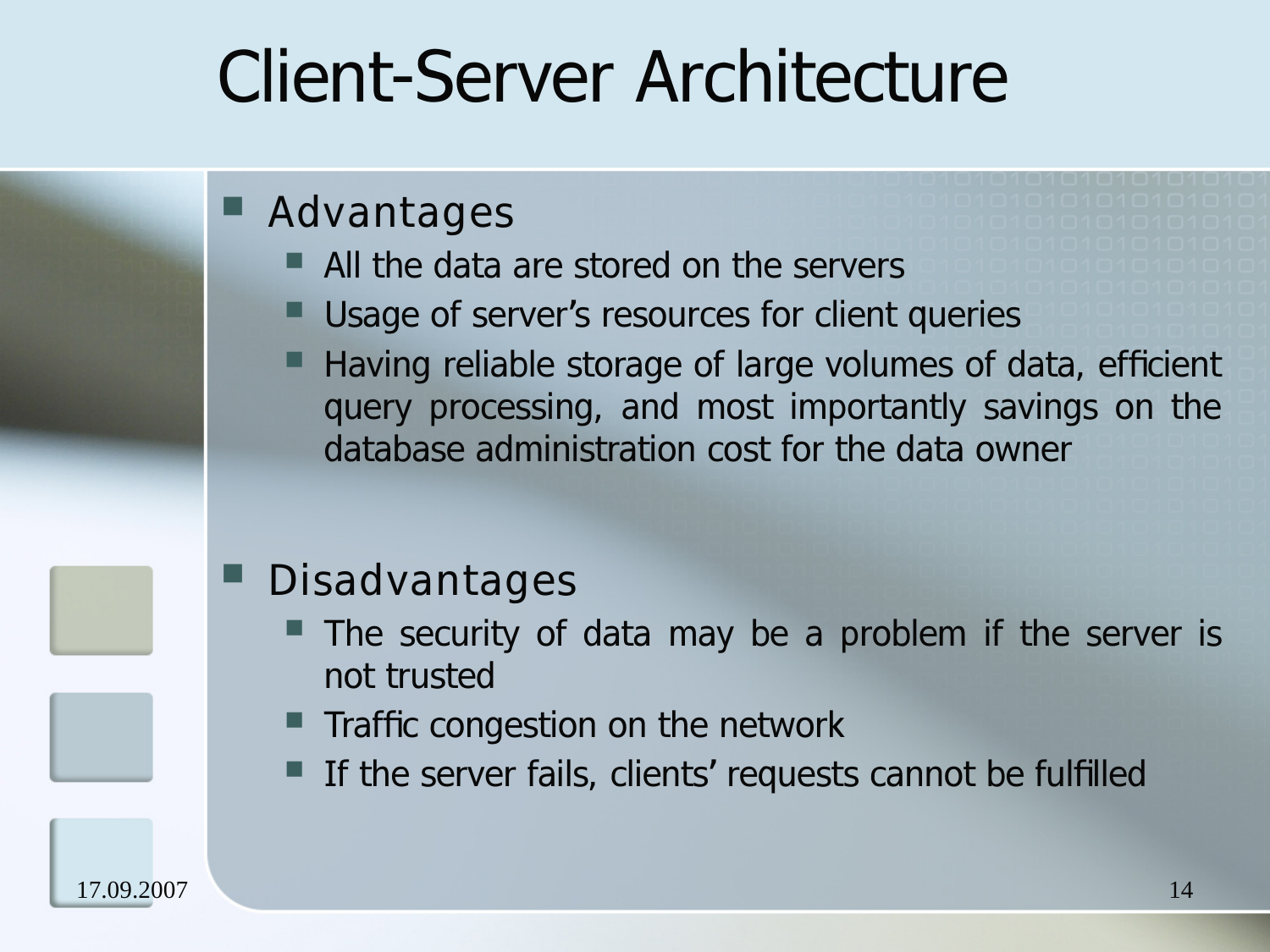

# Client-Server Architecture
Advantages
All the data are stored on the servers
Usage of server’s resources for client queries
Having reliable storage of large volumes of data, efficient query processing, and most importantly savings on the database administration cost for the data owner

Disadvantages
The security of data may be a problem if the server is not trusted
Traffic congestion on the network
If the server fails, clients’ requests cannot be fulfilled
17.09.2007
14